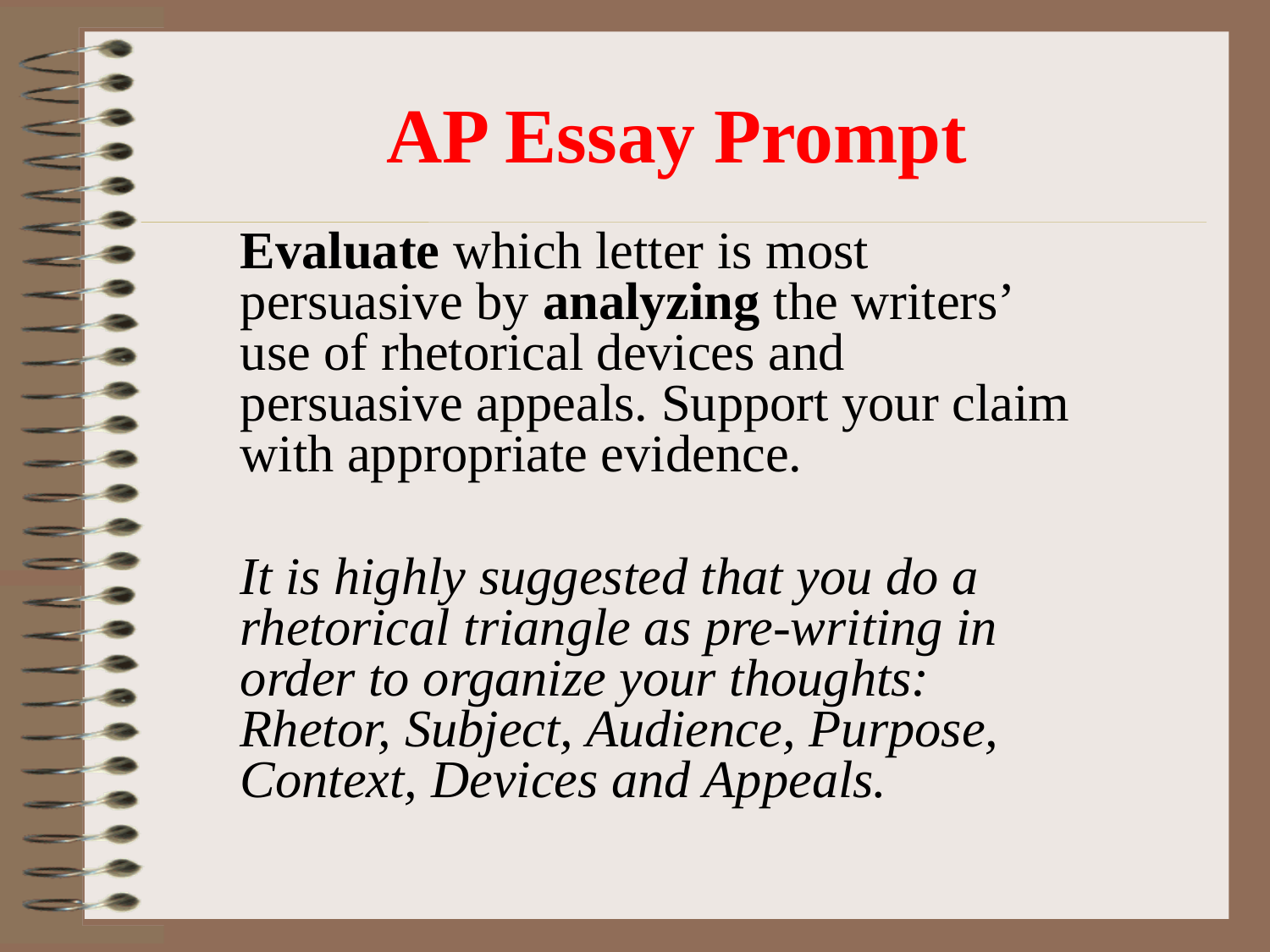

# AP Essay Prompt
	Evaluate which letter is most persuasive by analyzing the writers’ use of rhetorical devices and persuasive appeals. Support your claim with appropriate evidence.

	It is highly suggested that you do a rhetorical triangle as pre-writing in order to organize your thoughts: Rhetor, Subject, Audience, Purpose, Context, Devices and Appeals.